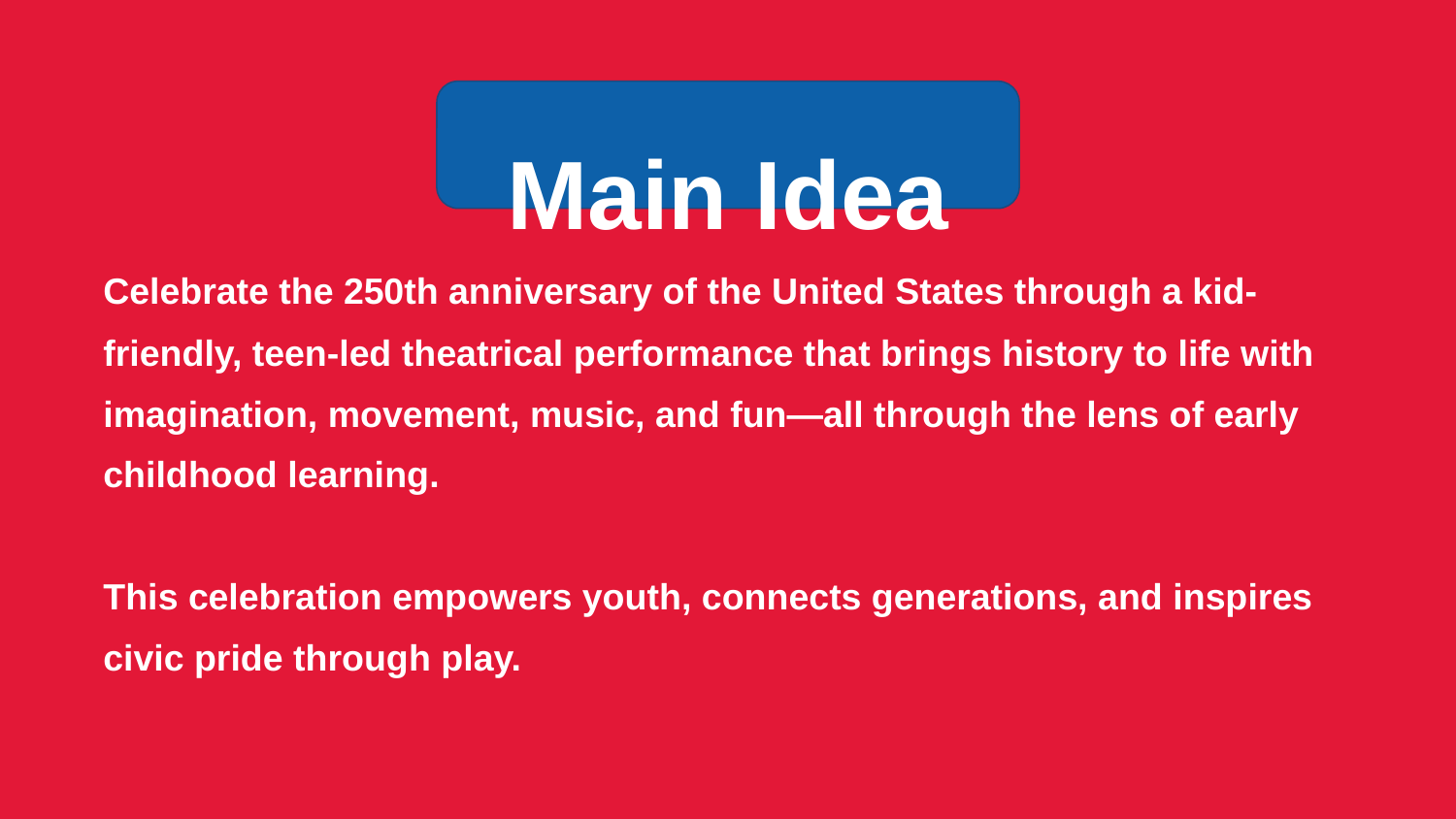

Main Idea
Celebrate the 250th anniversary of the United States through a kid-friendly, teen-led theatrical performance that brings history to life with imagination, movement, music, and fun—all through the lens of early childhood learning.

This celebration empowers youth, connects generations, and inspires civic pride through play.